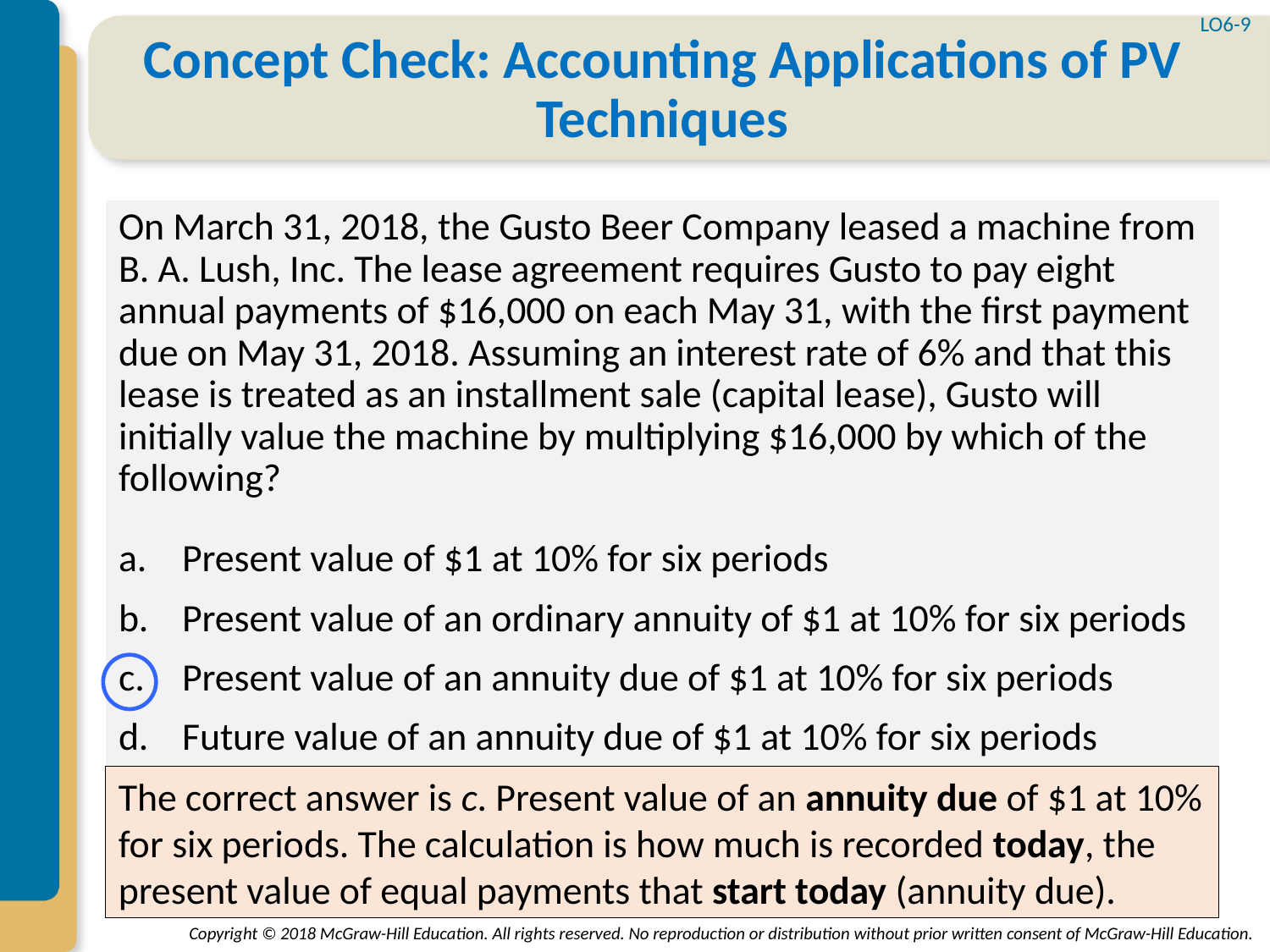

LO6-9
# Concept Check: Accounting Applications of PV Techniques
On March 31, 2018, the Gusto Beer Company leased a machine from B. A. Lush, Inc. The lease agreement requires Gusto to pay eight annual payments of $16,000 on each May 31, with the first payment due on May 31, 2018. Assuming an interest rate of 6% and that this lease is treated as an installment sale (capital lease), Gusto will initially value the machine by multiplying $16,000 by which of the following?
Present value of $1 at 10% for six periods
Present value of an ordinary annuity of $1 at 10% for six periods
Present value of an annuity due of $1 at 10% for six periods
Future value of an annuity due of $1 at 10% for six periods

The correct answer is c. Present value of an annuity due of $1 at 10% for six periods. The calculation is how much is recorded today, the present value of equal payments that start today (annuity due).